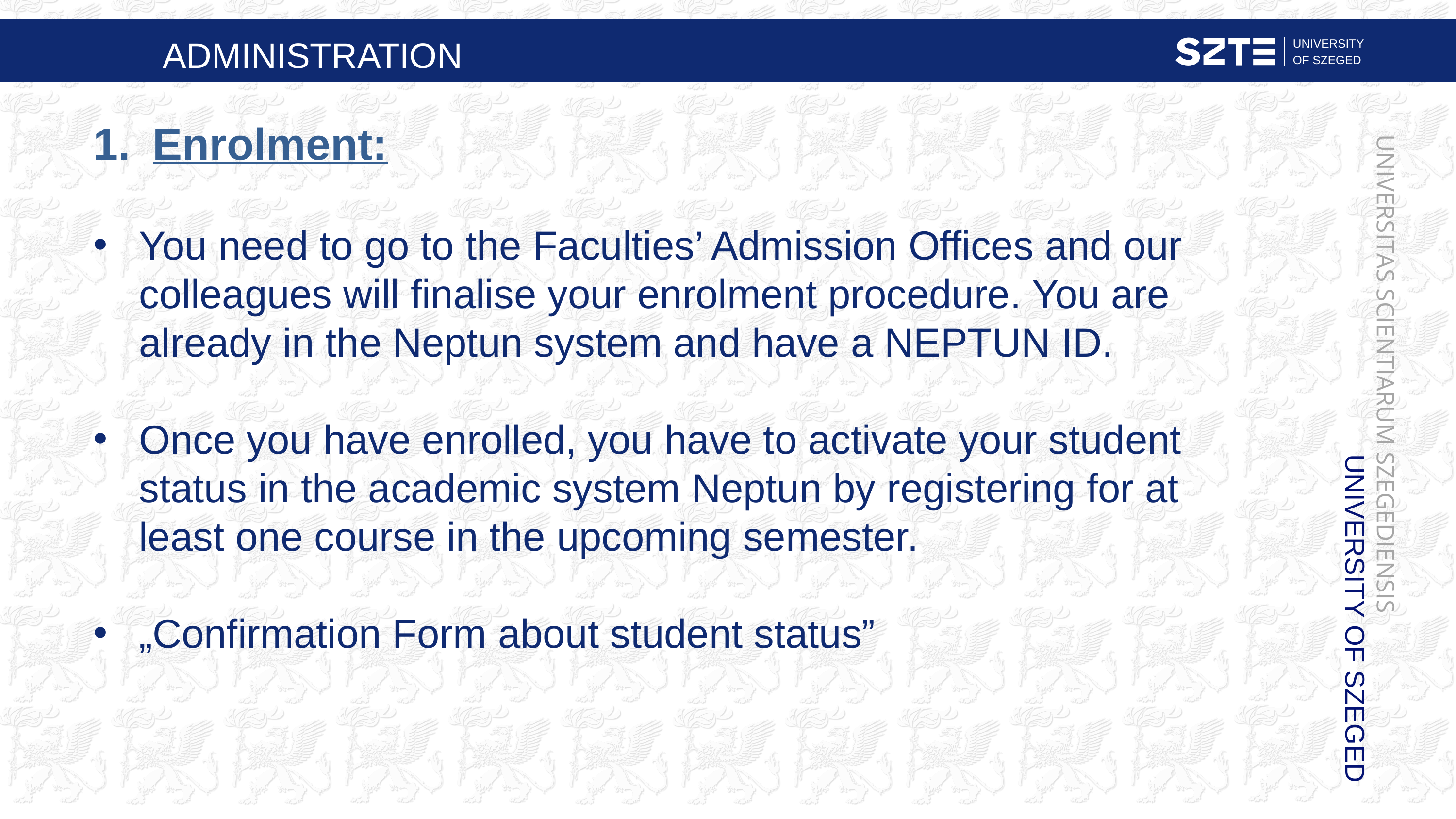

ADMINISTRATION
UNIVERSITY
OF SZEGED

Enrolment:

You need to go to the Faculties’ Admission Offices and our colleagues will finalise your enrolment procedure. You are already in the Neptun system and have a NEPTUN ID.

Once you have enrolled, you have to activate your student status in the academic system Neptun by registering for at least one course in the upcoming semester.

„Confirmation Form about student status”
UNIVERSITY OF SZEGED
UNIVERSITAS SCIENTIARUM SZEGEDIENSIS